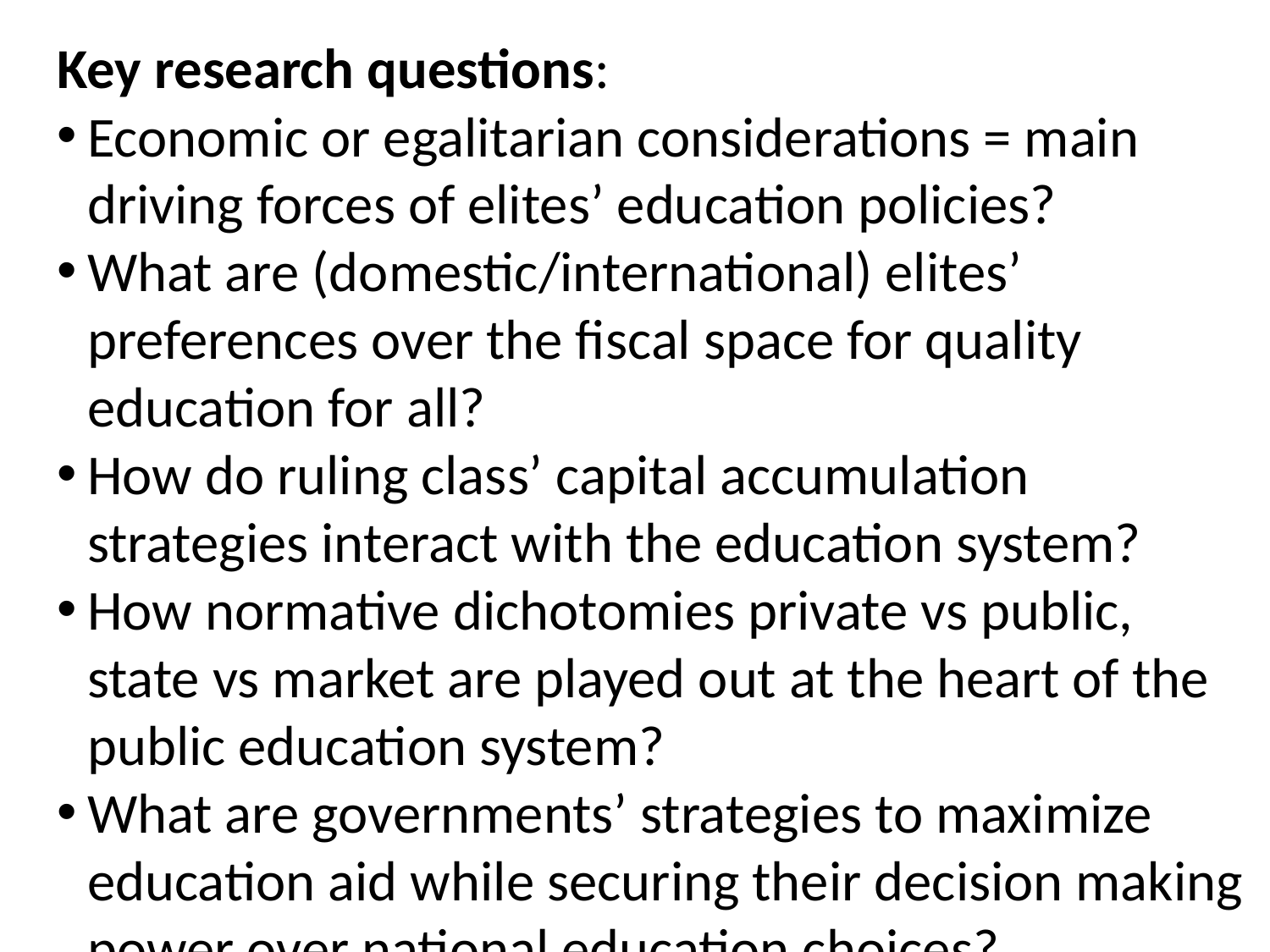

31
Key research questions:
Economic or egalitarian considerations = main driving forces of elites’ education policies?
What are (domestic/international) elites’ preferences over the fiscal space for quality education for all?
How do ruling class’ capital accumulation strategies interact with the education system?
How normative dichotomies private vs public, state vs market are played out at the heart of the public education system?
What are governments’ strategies to maximize education aid while securing their decision making power over national education choices?
To what extent are education policies renegotiated at local level (‘politics of implementation’)?